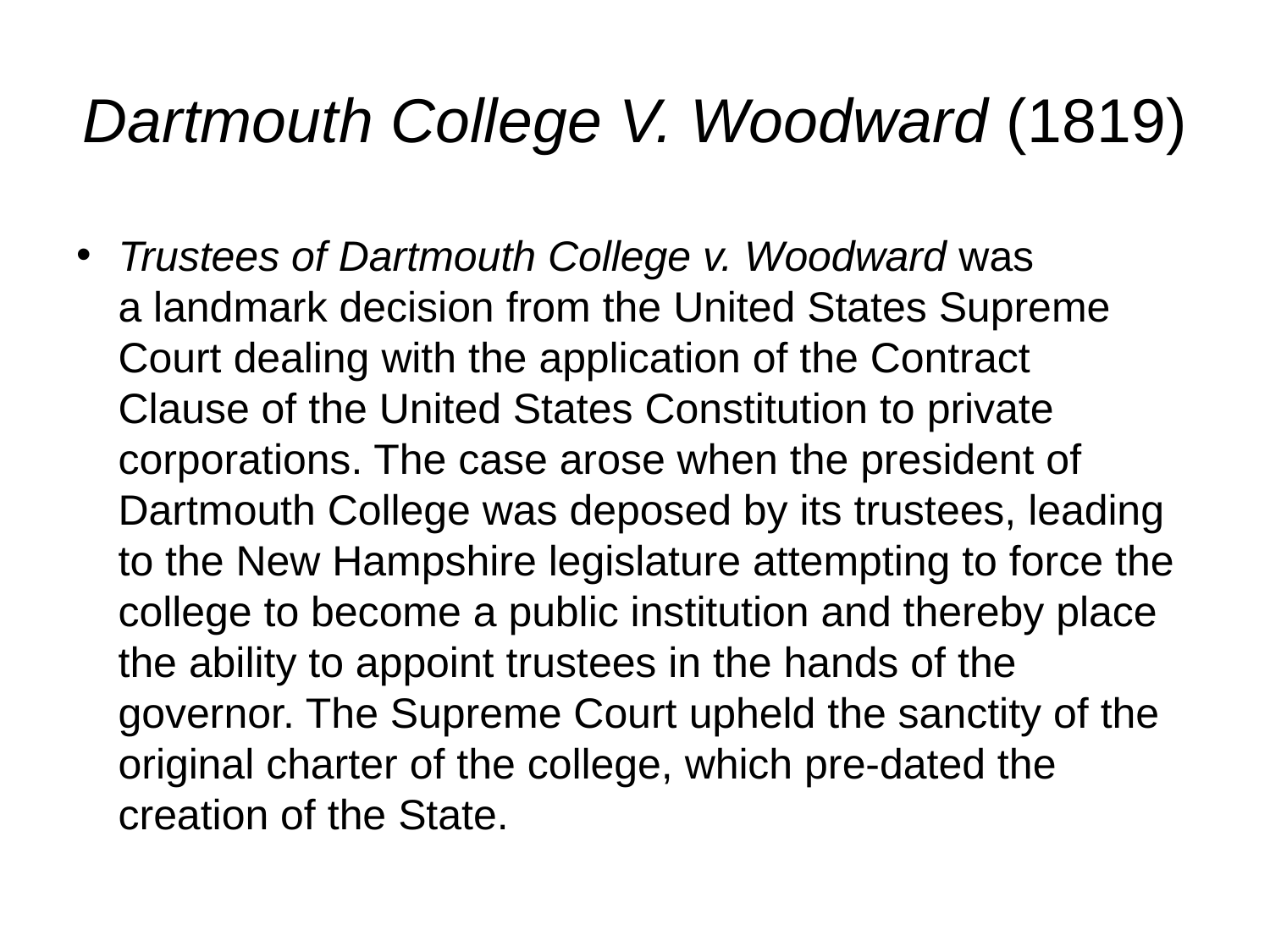

# Dartmouth College V. Woodward (1819)
Trustees of Dartmouth College v. Woodward was a landmark decision from the United States Supreme Court dealing with the application of the Contract Clause of the United States Constitution to private corporations. The case arose when the president of Dartmouth College was deposed by its trustees, leading to the New Hampshire legislature attempting to force the college to become a public institution and thereby place the ability to appoint trustees in the hands of the governor. The Supreme Court upheld the sanctity of the original charter of the college, which pre-dated the creation of the State.